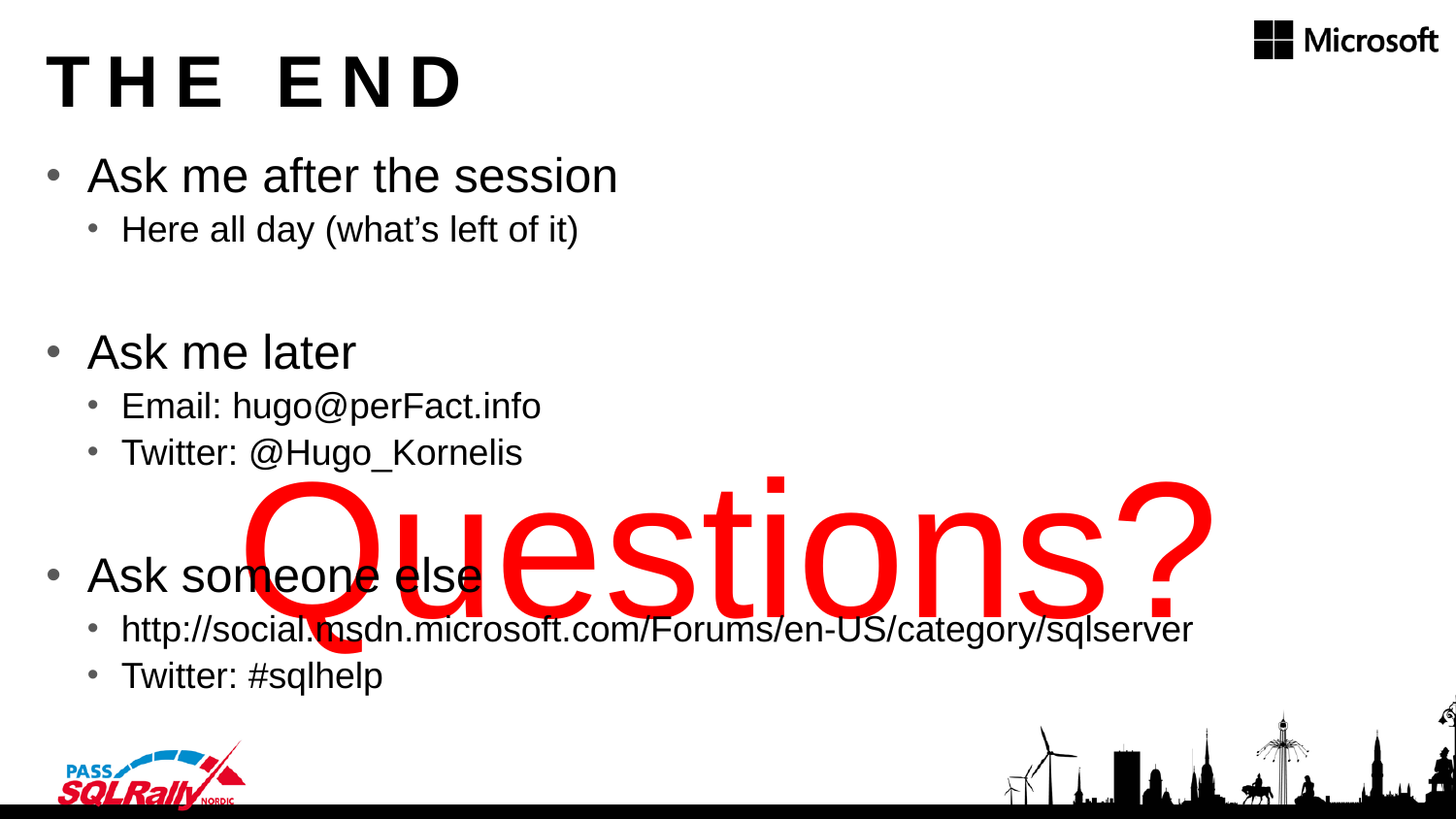

# T H E   E N D
Ask me after the session
Here all day (what’s left of it)

Ask me later
Email: hugo@perFact.info
Twitter: @Hugo_Kornelis

Ask someone else
http://social.msdn.microsoft.com/Forums/en-US/category/sqlserver
Twitter: #sqlhelp
Questions?